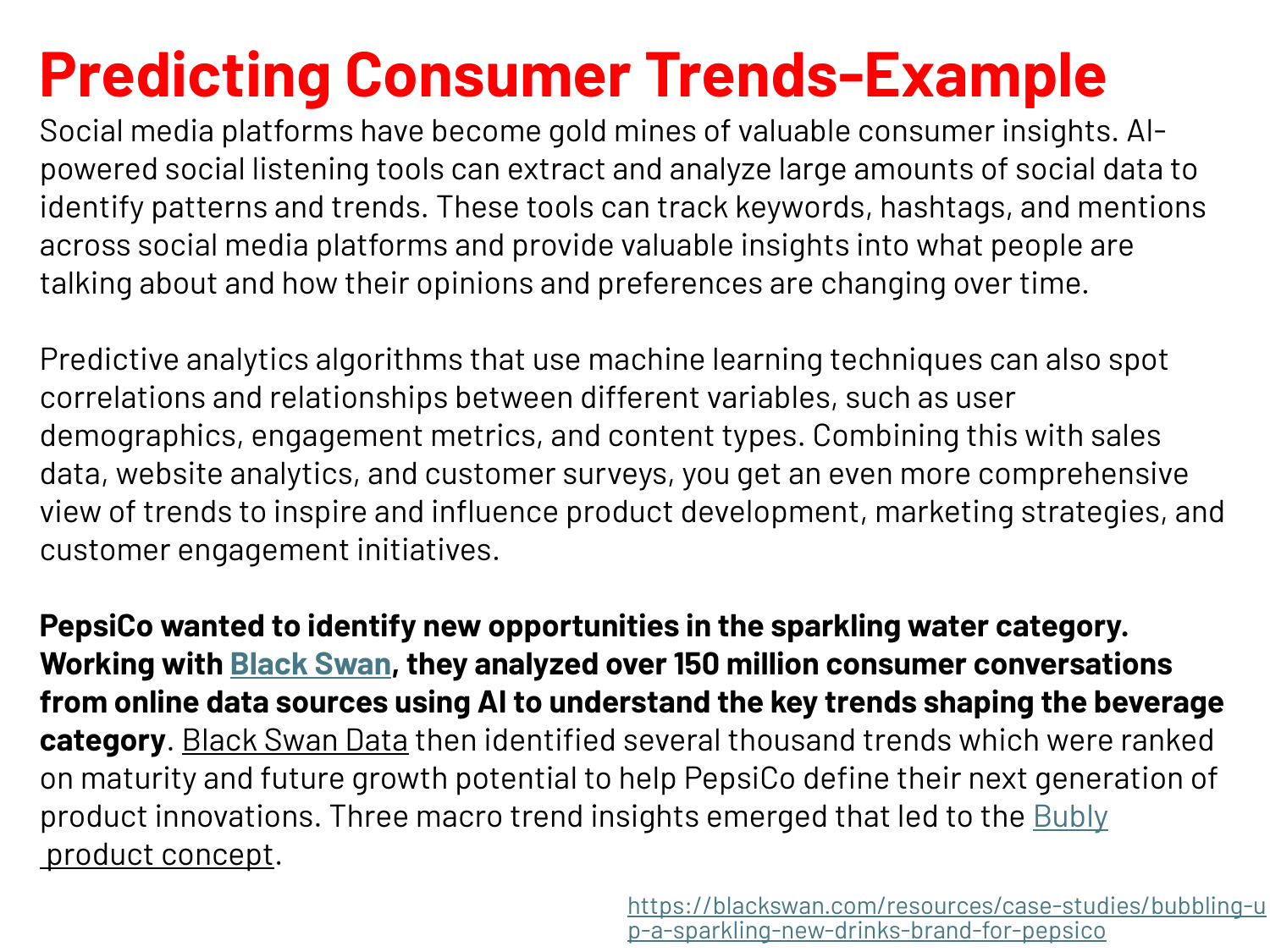

Predicting Consumer Trends-Example
Social media platforms have become gold mines of valuable consumer insights. AI-powered social listening tools can extract and analyze large amounts of social data to identify patterns and trends. These tools can track keywords, hashtags, and mentions across social media platforms and provide valuable insights into what people are talking about and how their opinions and preferences are changing over time.

Predictive analytics algorithms that use machine learning techniques can also spot correlations and relationships between different variables, such as user demographics, engagement metrics, and content types. Combining this with sales data, website analytics, and customer surveys, you get an even more comprehensive view of trends to inspire and influence product development, marketing strategies, and customer engagement initiatives.

PepsiCo wanted to identify new opportunities in the sparkling water category. Working with Black Swan, they analyzed over 150 million consumer conversations from online data sources using AI to understand the key trends shaping the beverage category. Black Swan Data then identified several thousand trends which were ranked on maturity and future growth potential to help PepsiCo define their next generation of product innovations. Three macro trend insights emerged that led to the Bubly product concept.
https://blackswan.com/resources/case-studies/bubbling-up-a-sparkling-new-drinks-brand-for-pepsico